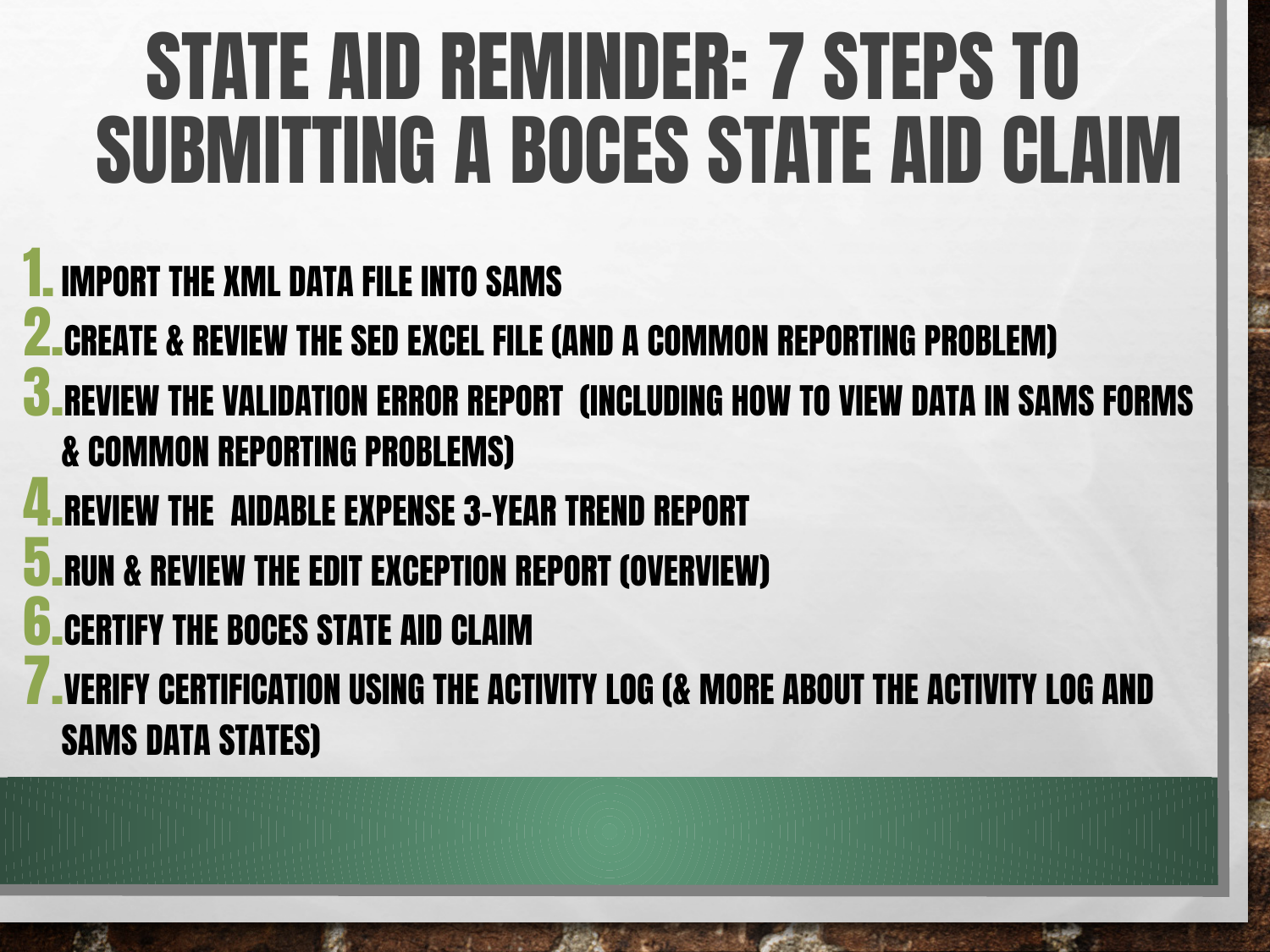

# State Aid Reminder: 7 Steps to Submitting a BOCES State Aid claim
Import the XML data file into SAMS
Create & Review the SED Excel File (and a common reporting problem)
Review the Validation Error Report  (including how to view data in SAMS forms & common reporting problems)
Review the  Aidable Expense 3-Year Trend Report
Run & Review the Edit Exception Report (Overview)
Certify the BOCES State Aid Claim
Verify Certification Using the Activity Log (& more about the Activity Log and SAMS data states)